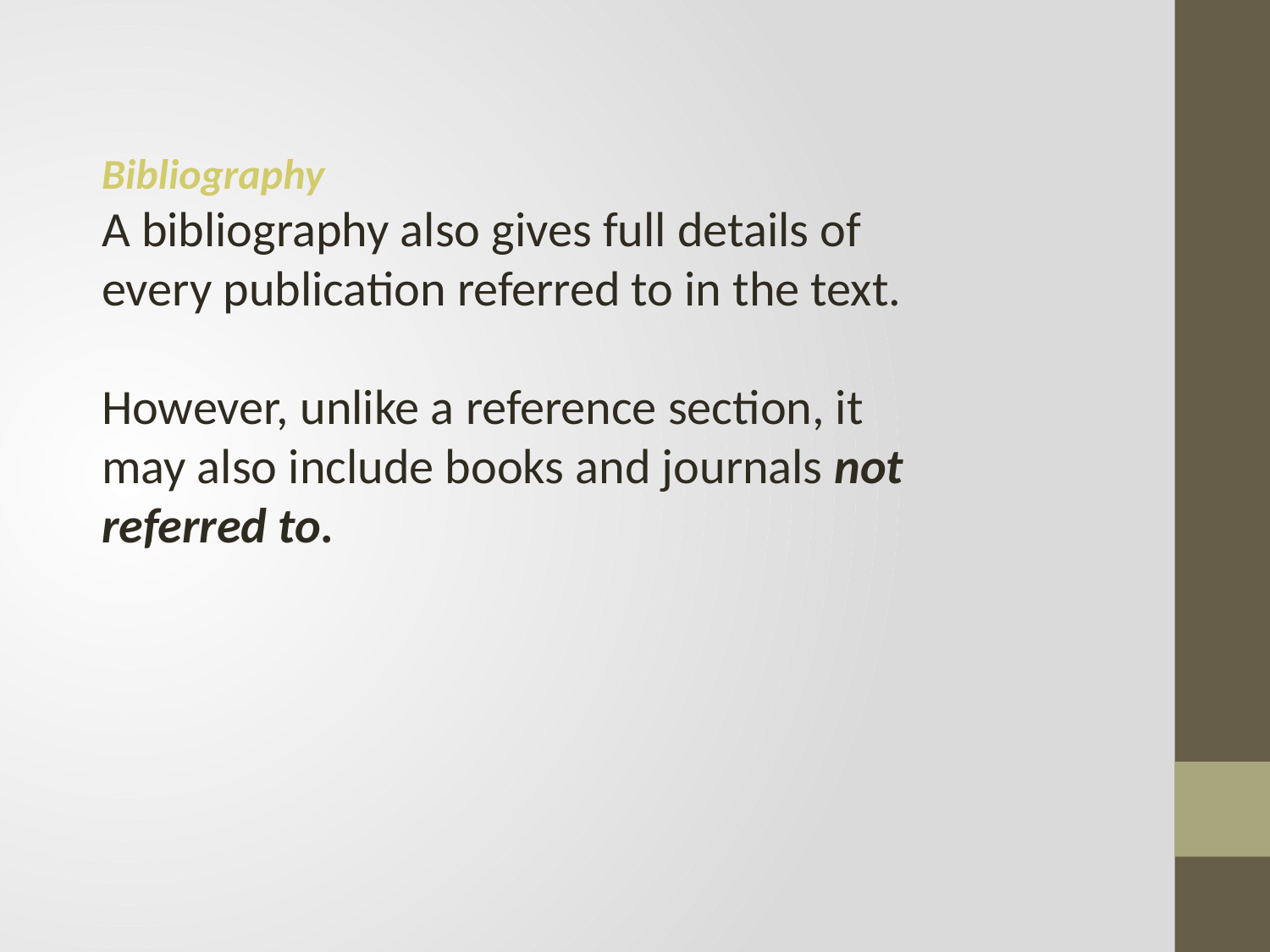

Bibliography
A bibliography also gives full details of every publication referred to in the text.

However, unlike a reference section, it may also include books and journals not referred to.